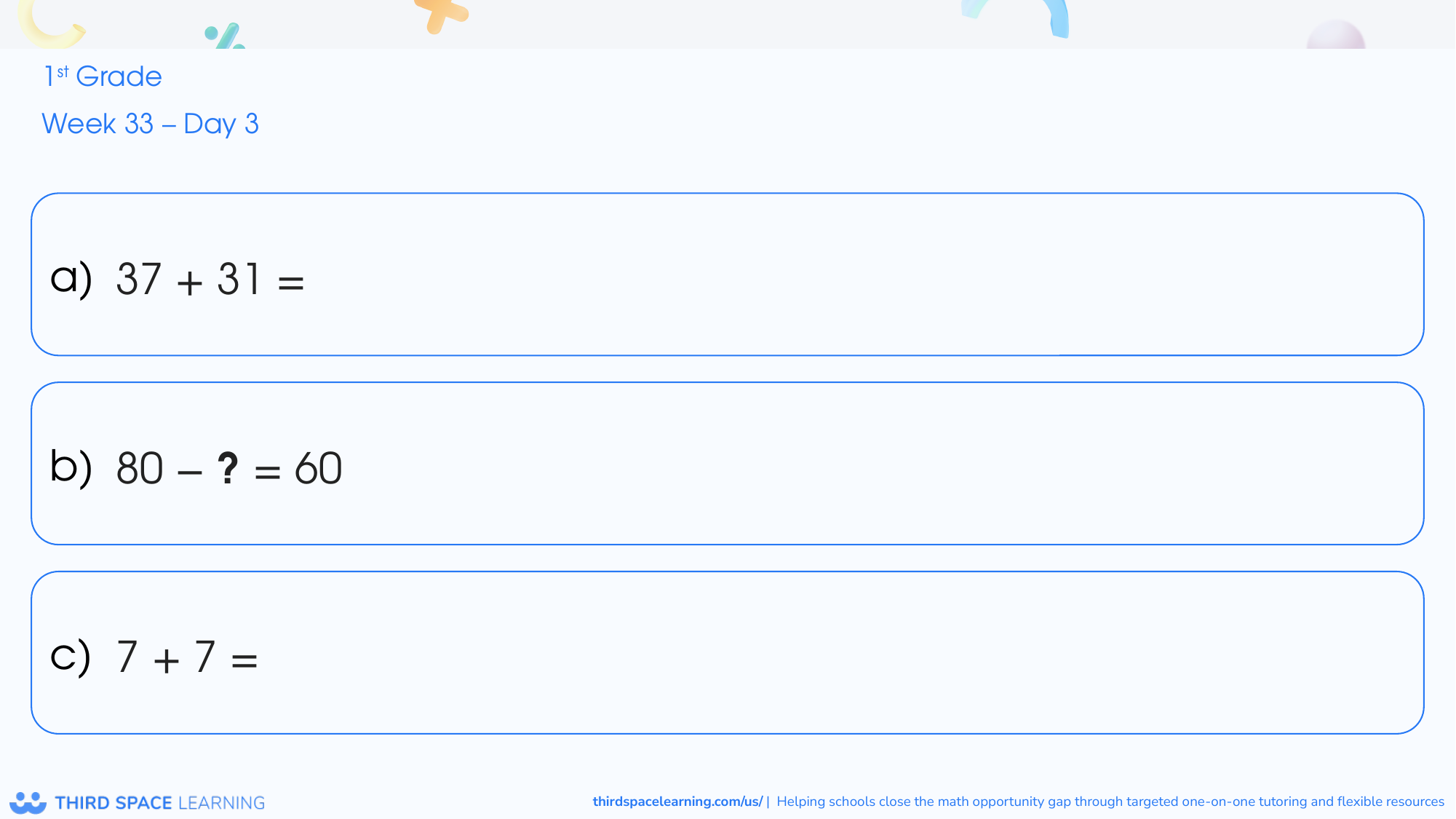

1st Grade
Week 33 – Day 3
37 + 31 =
80 − ? = 60
7 + 7 =